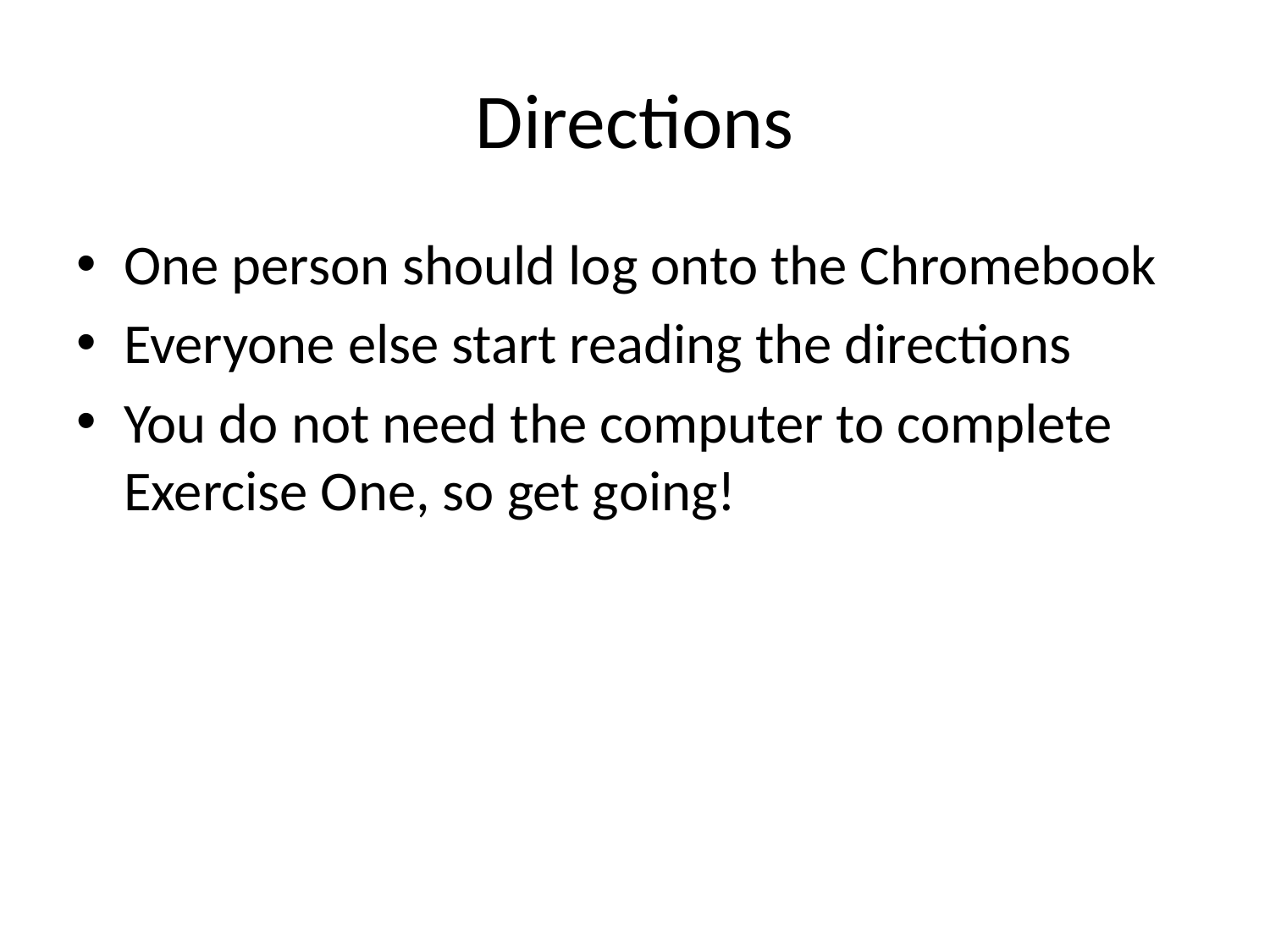

# Directions
One person should log onto the Chromebook
Everyone else start reading the directions
You do not need the computer to complete Exercise One, so get going!